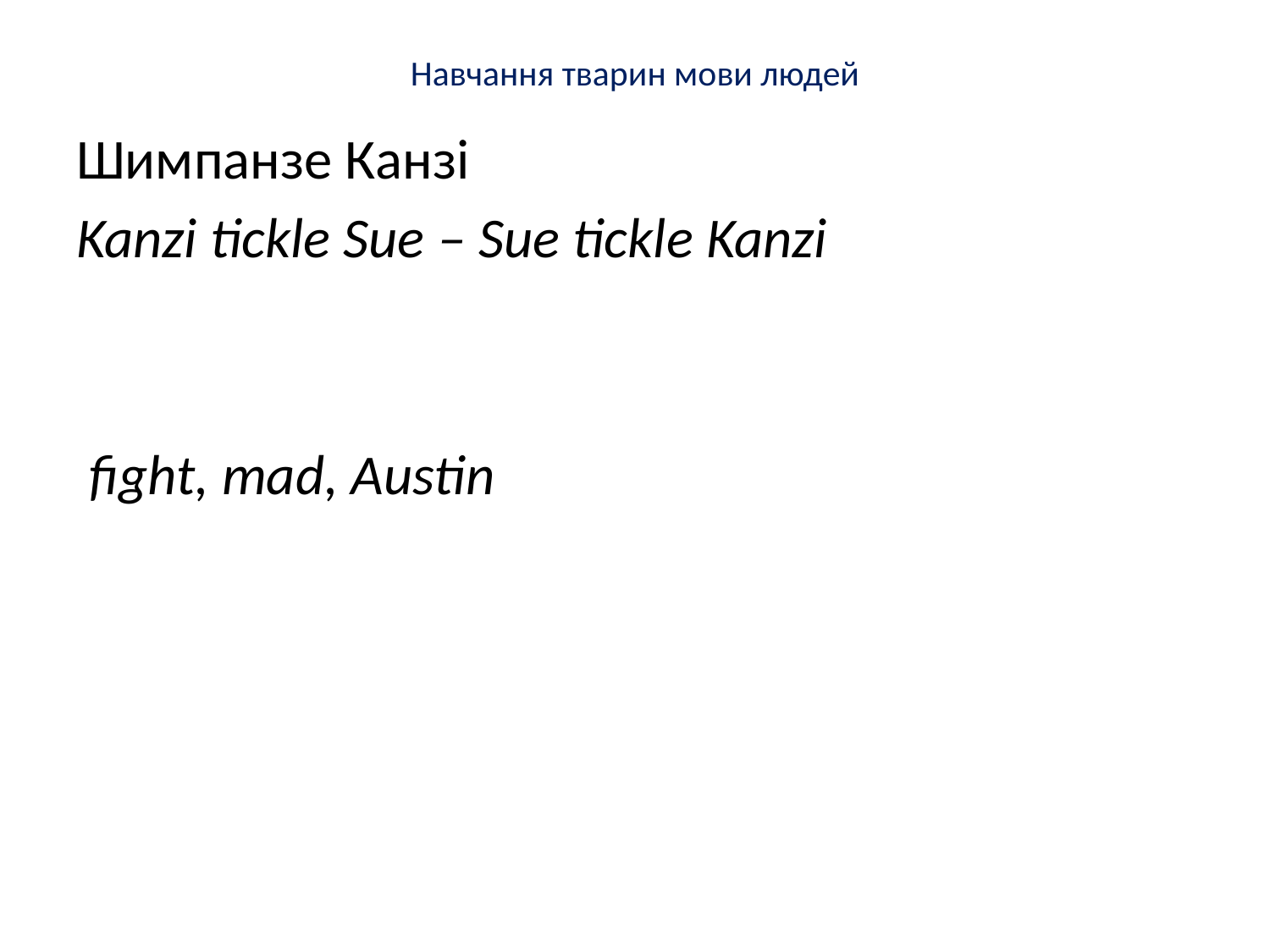

# Навчання тварин мови людей
Шимпанзе Канзі
Kanzi tickle Sue – Sue tickle Kanzi

 fight, mad, Austin